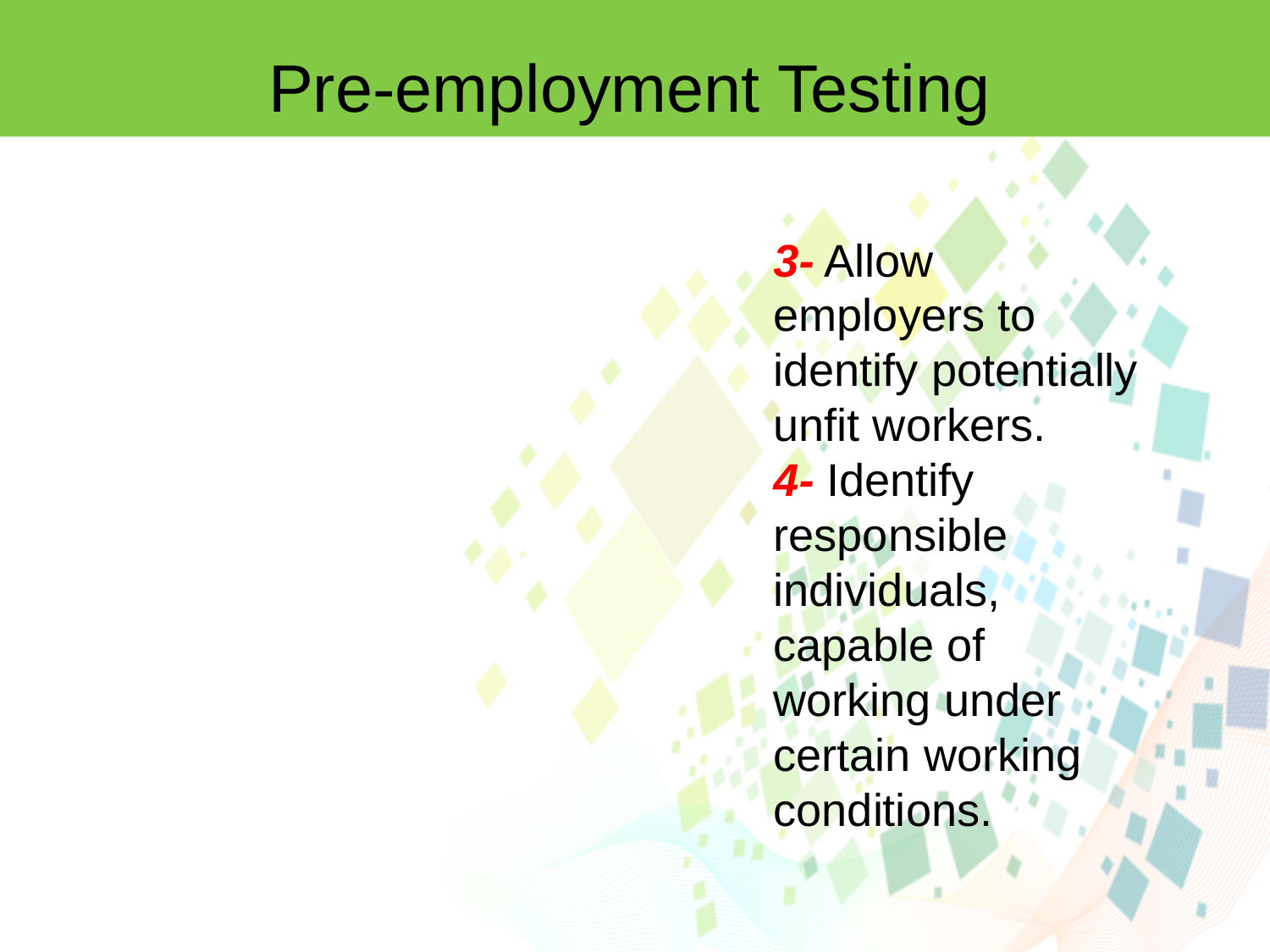

Pre-employment Testing
3- Allow employers to identify potentially unﬁt workers.
4- Identify responsible individuals, capable of working under certain working conditions.